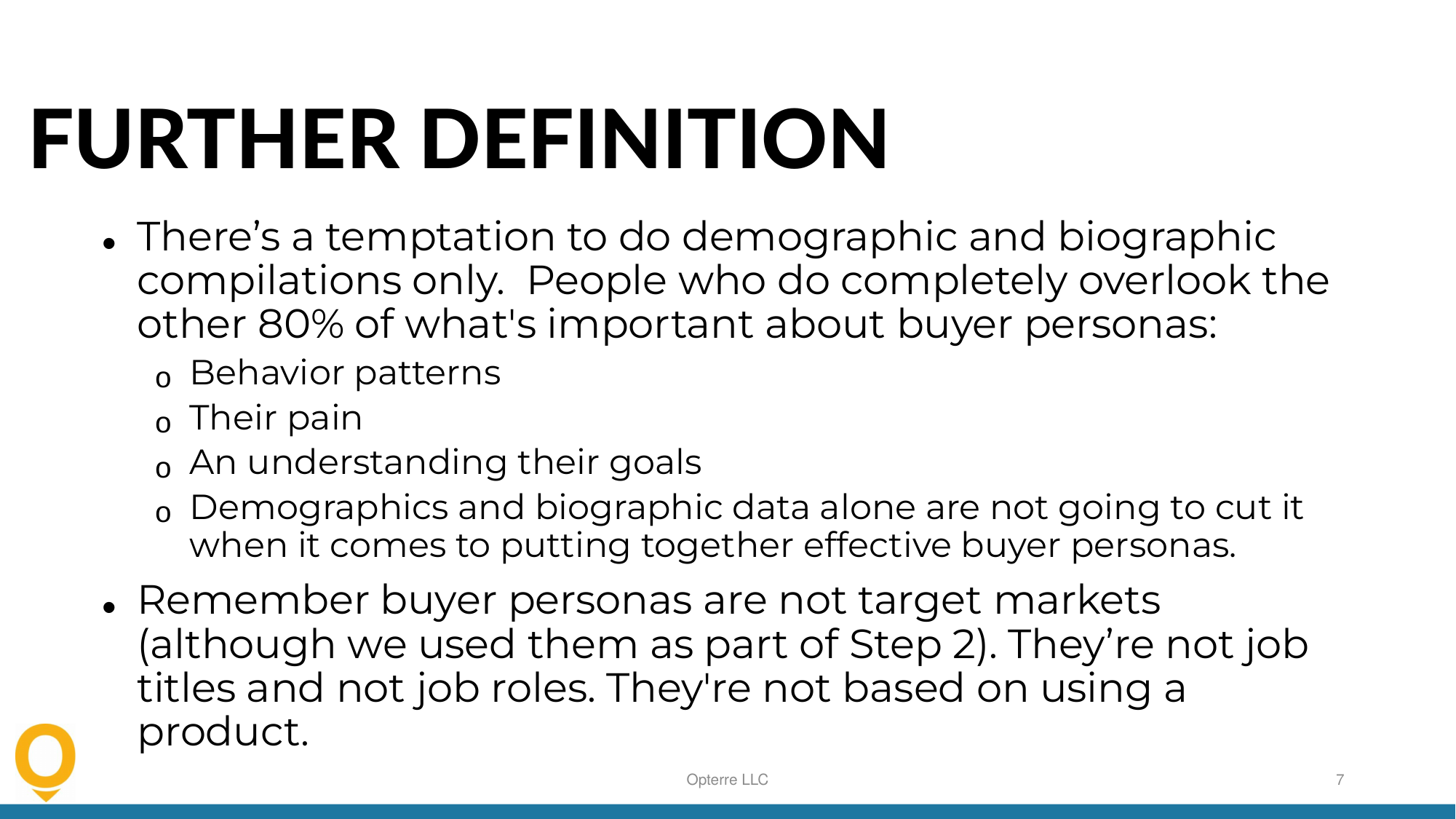

There’s a temptation to do demographic and biographic compilations only.  People who do completely overlook the other 80% of what's important about buyer personas:
Behavior patterns
Their pain
An understanding their goals
Demographics and biographic data alone are not going to cut it when it comes to putting together effective buyer personas.
Remember buyer personas are not target markets (although we used them as part of Step 2). They’re not job titles and not job roles. They're not based on using a product.
FURTHER DEFINITION
Opterre LLC
7